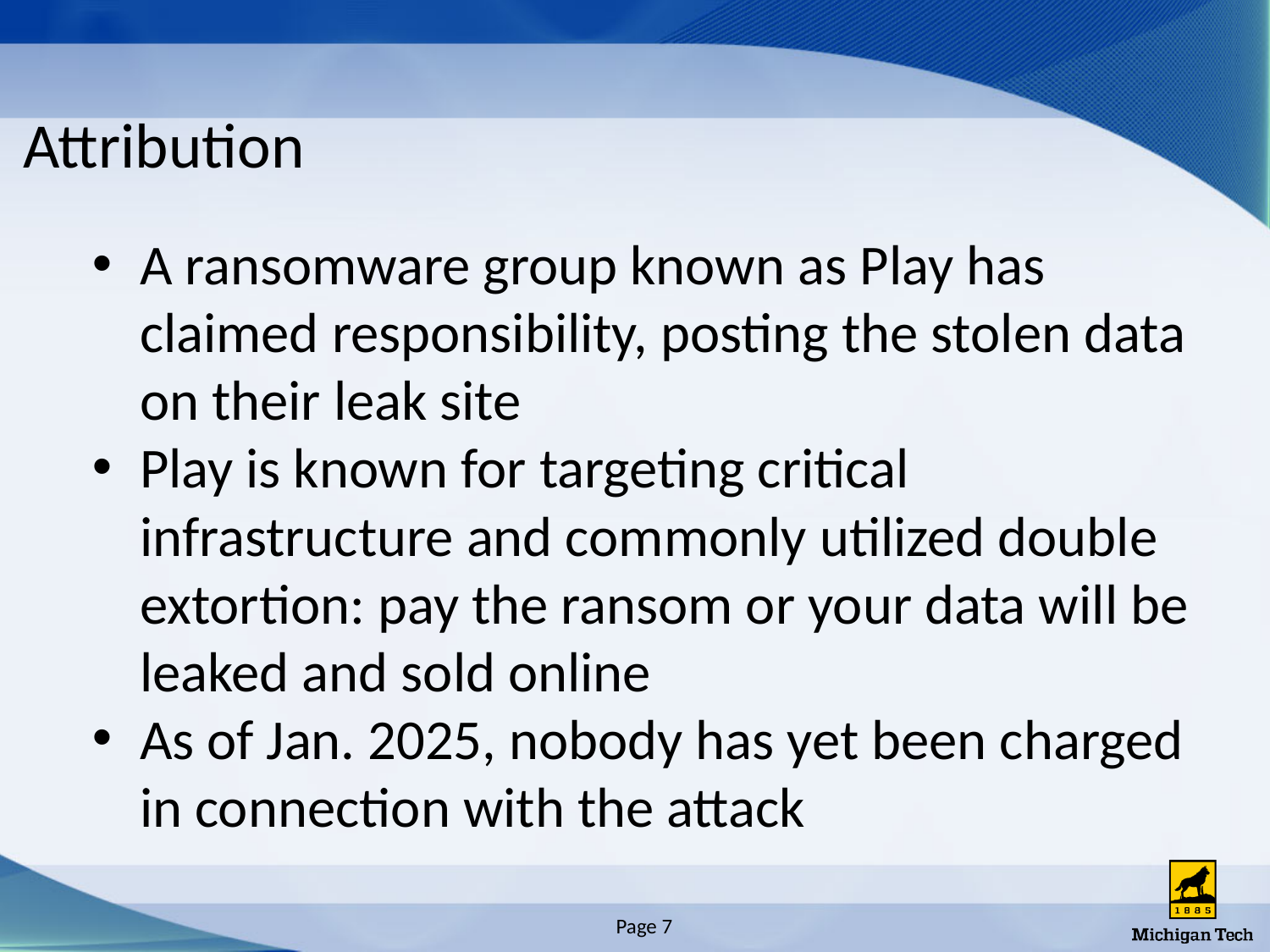

# Attribution
A ransomware group known as Play has claimed responsibility, posting the stolen data on their leak site
Play is known for targeting critical infrastructure and commonly utilized double extortion: pay the ransom or your data will be leaked and sold online
As of Jan. 2025, nobody has yet been charged in connection with the attack